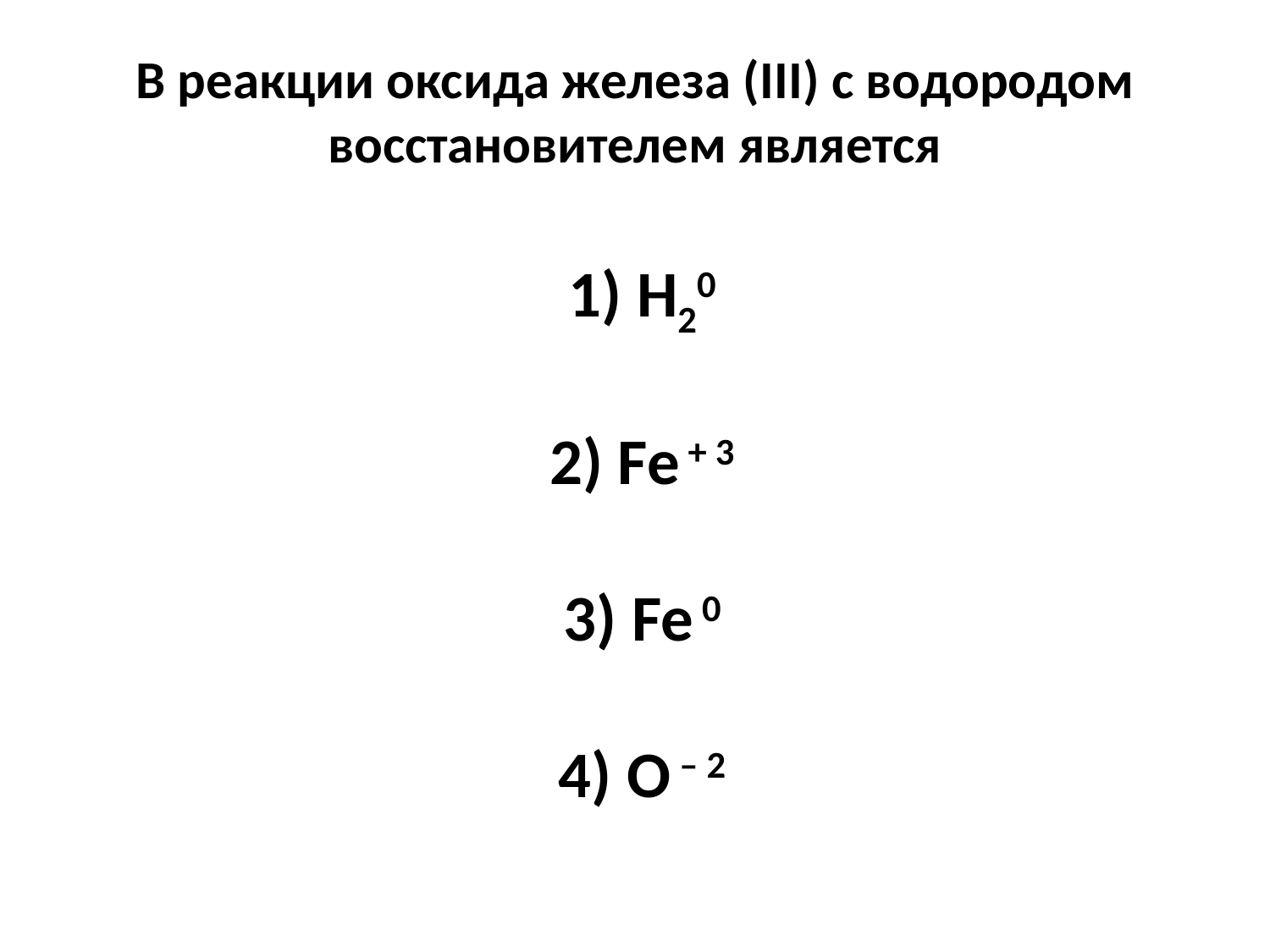

# В реакции оксида железа (III) с водородом восстановителем является     1) H20     2) Fe + 3     3) Fe 0     4) O – 2